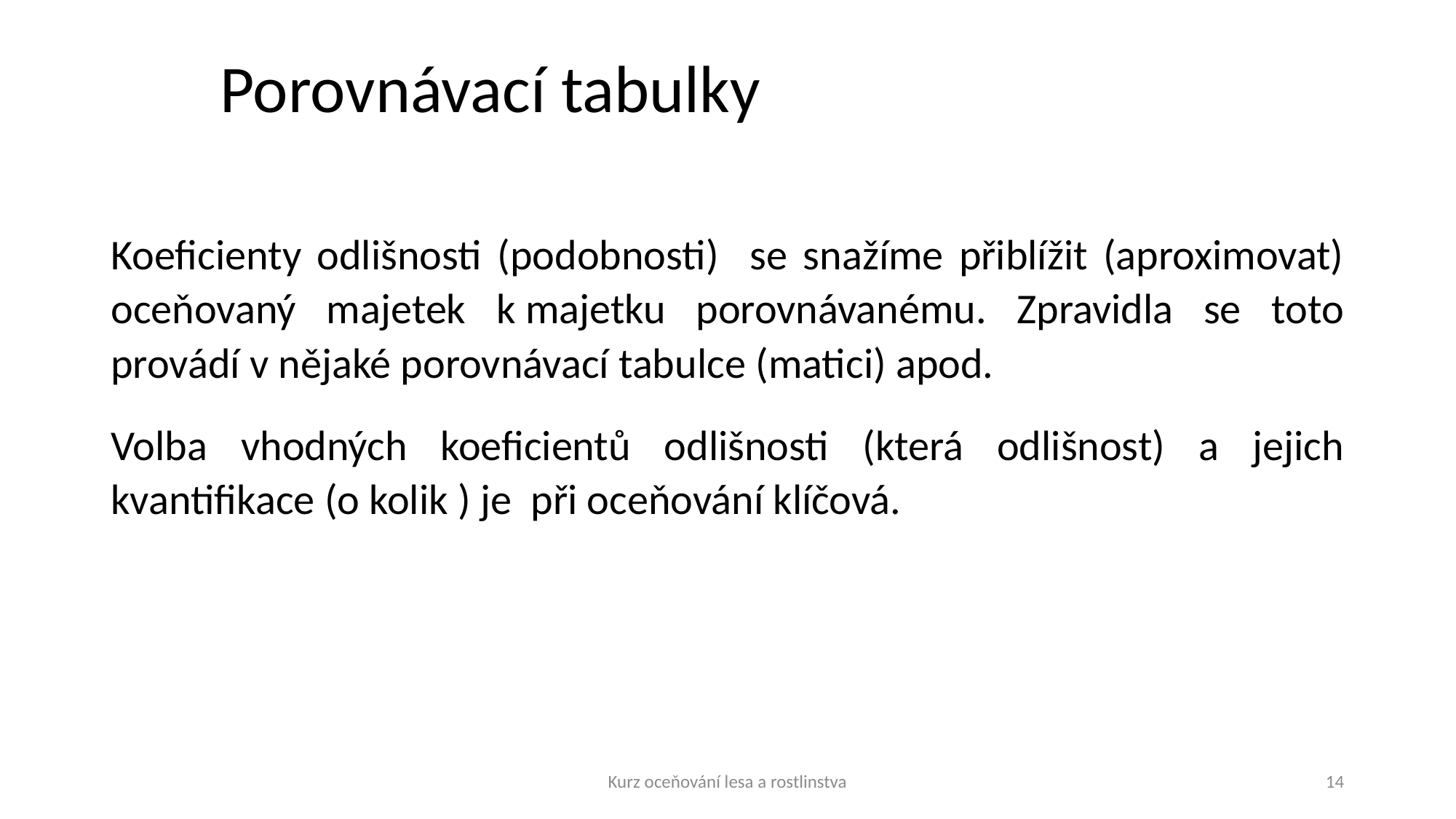

# Porovnávací tabulky
Koeficienty odlišnosti (podobnosti)  se snažíme přiblížit (aproximovat) oceňovaný majetek k majetku porovnávanému. Zpravidla se toto provádí v nějaké porovnávací tabulce (matici) apod.
Volba vhodných koeficientů odlišnosti (která odlišnost) a jejich kvantifikace (o kolik ) je  při oceňování klíčová.

Kurz oceňování lesa a rostlinstva
14